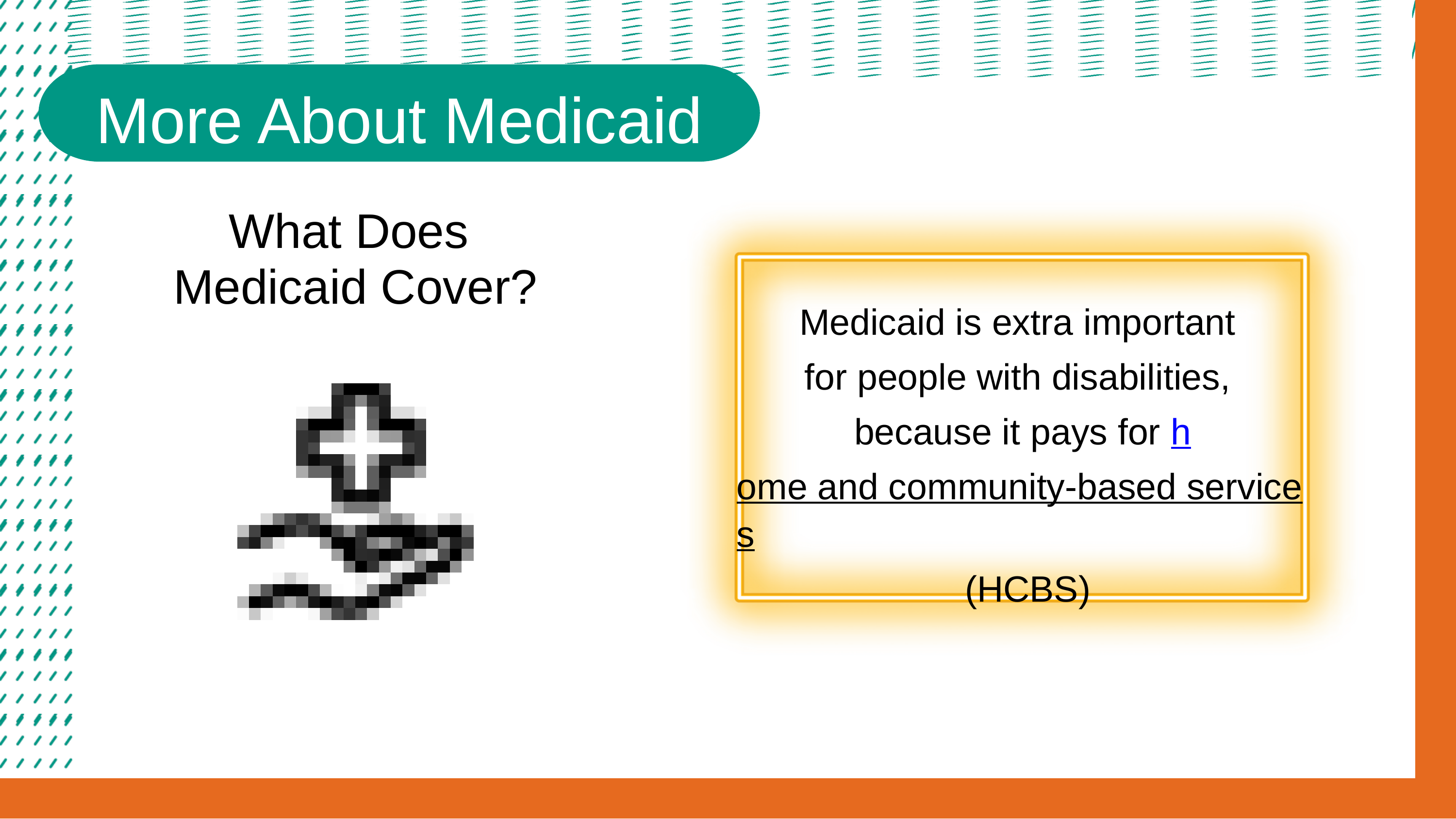

More About Medicaid

What Does
Medicaid Cover?
Medicaid is extra important
for people with disabilities,
because it pays for home and community-based services (HCBS)